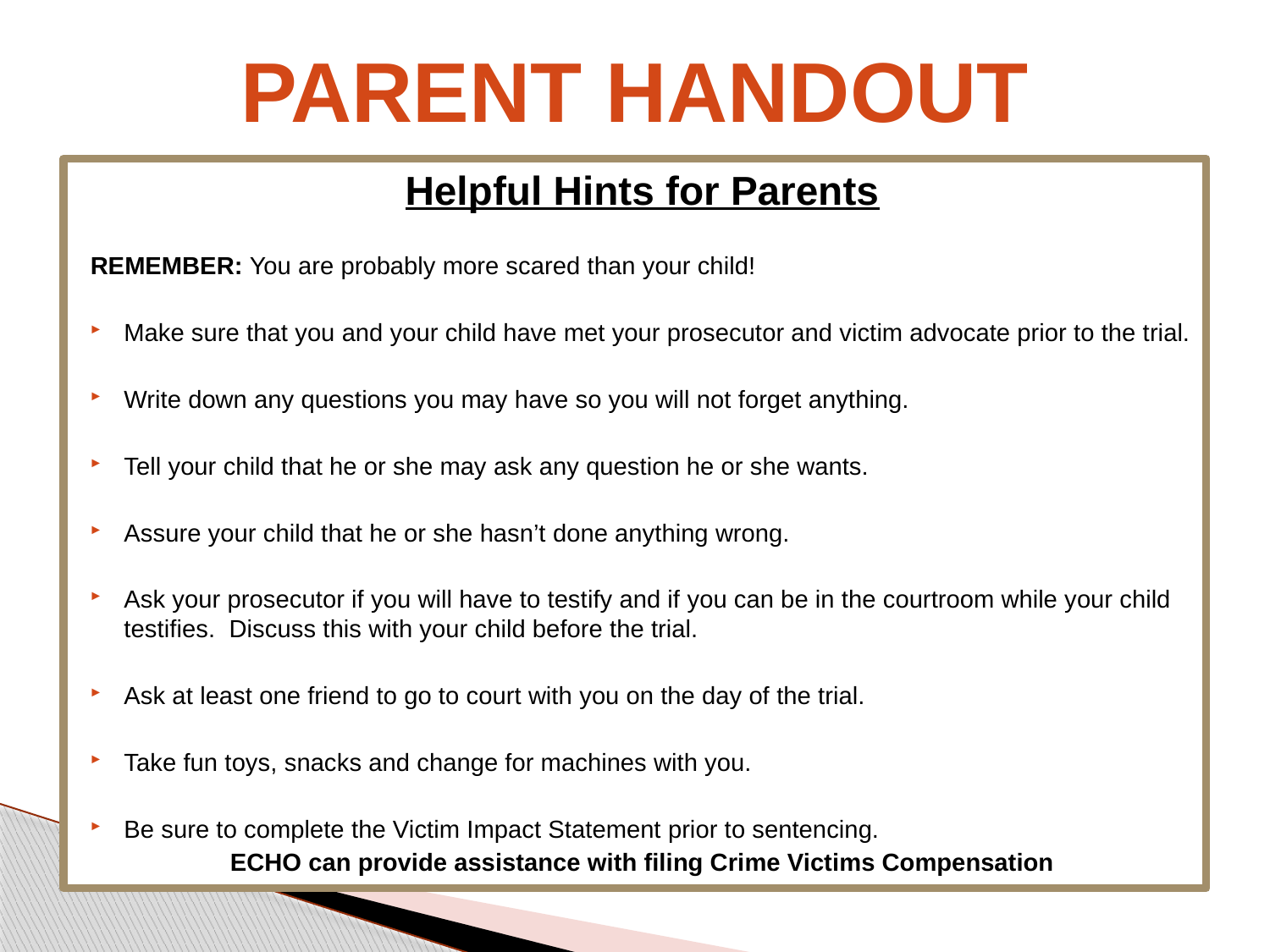

Parent handout
Helpful Hints for Parents

REMEMBER: You are probably more scared than your child!

Make sure that you and your child have met your prosecutor and victim advocate prior to the trial.

Write down any questions you may have so you will not forget anything.

Tell your child that he or she may ask any question he or she wants.

Assure your child that he or she hasn’t done anything wrong.

Ask your prosecutor if you will have to testify and if you can be in the courtroom while your child testifies.  Discuss this with your child before the trial.

Ask at least one friend to go to court with you on the day of the trial.

Take fun toys, snacks and change for machines with you.

Be sure to complete the Victim Impact Statement prior to sentencing.
ECHO can provide assistance with filing Crime Victims Compensation